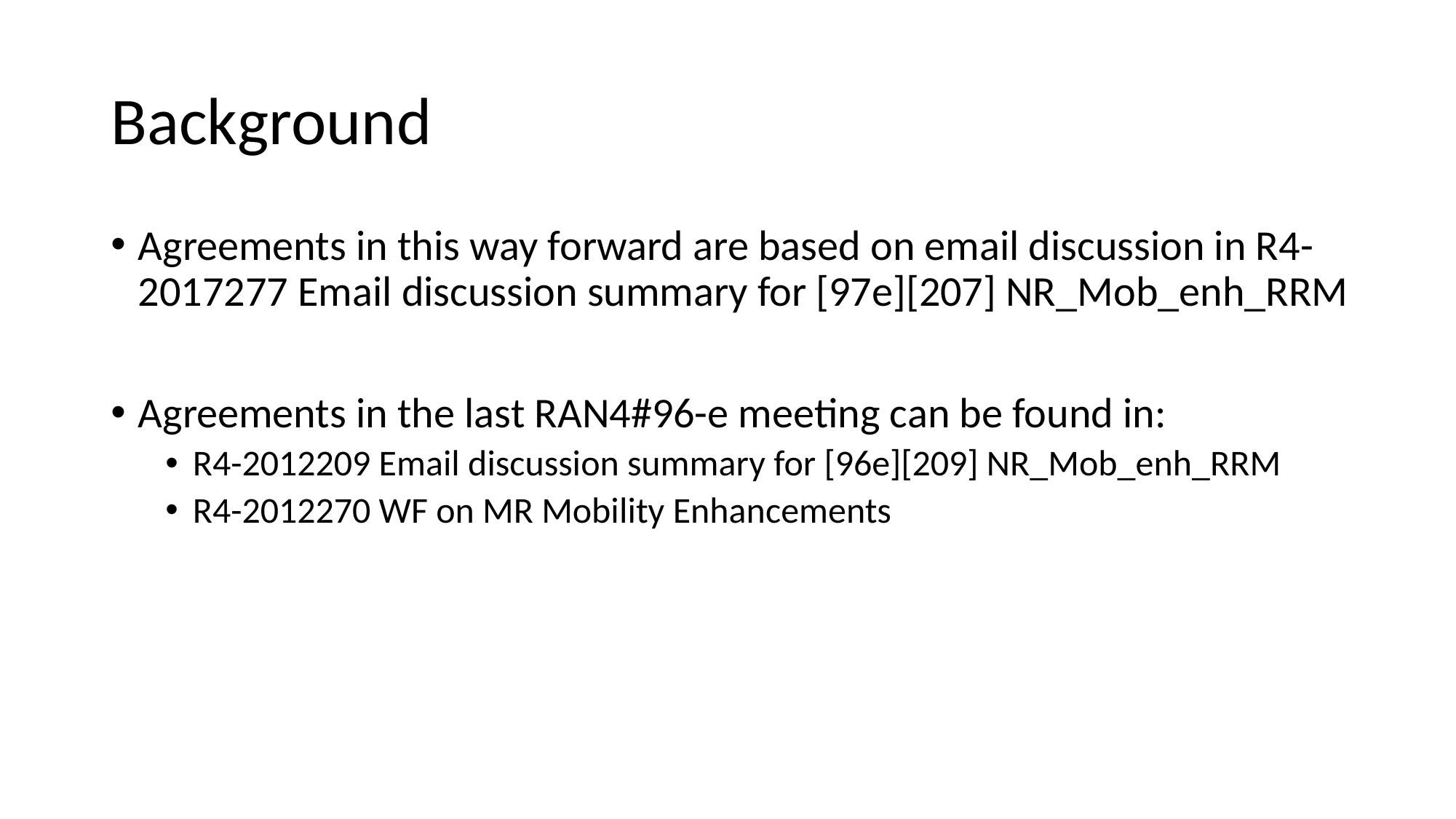

# Background
Agreements in this way forward are based on email discussion in R4-2017277 Email discussion summary for [97e][207] NR_Mob_enh_RRM

Agreements in the last RAN4#96-e meeting can be found in:
R4-2012209 Email discussion summary for [96e][209] NR_Mob_enh_RRM
R4-2012270 WF on MR Mobility Enhancements